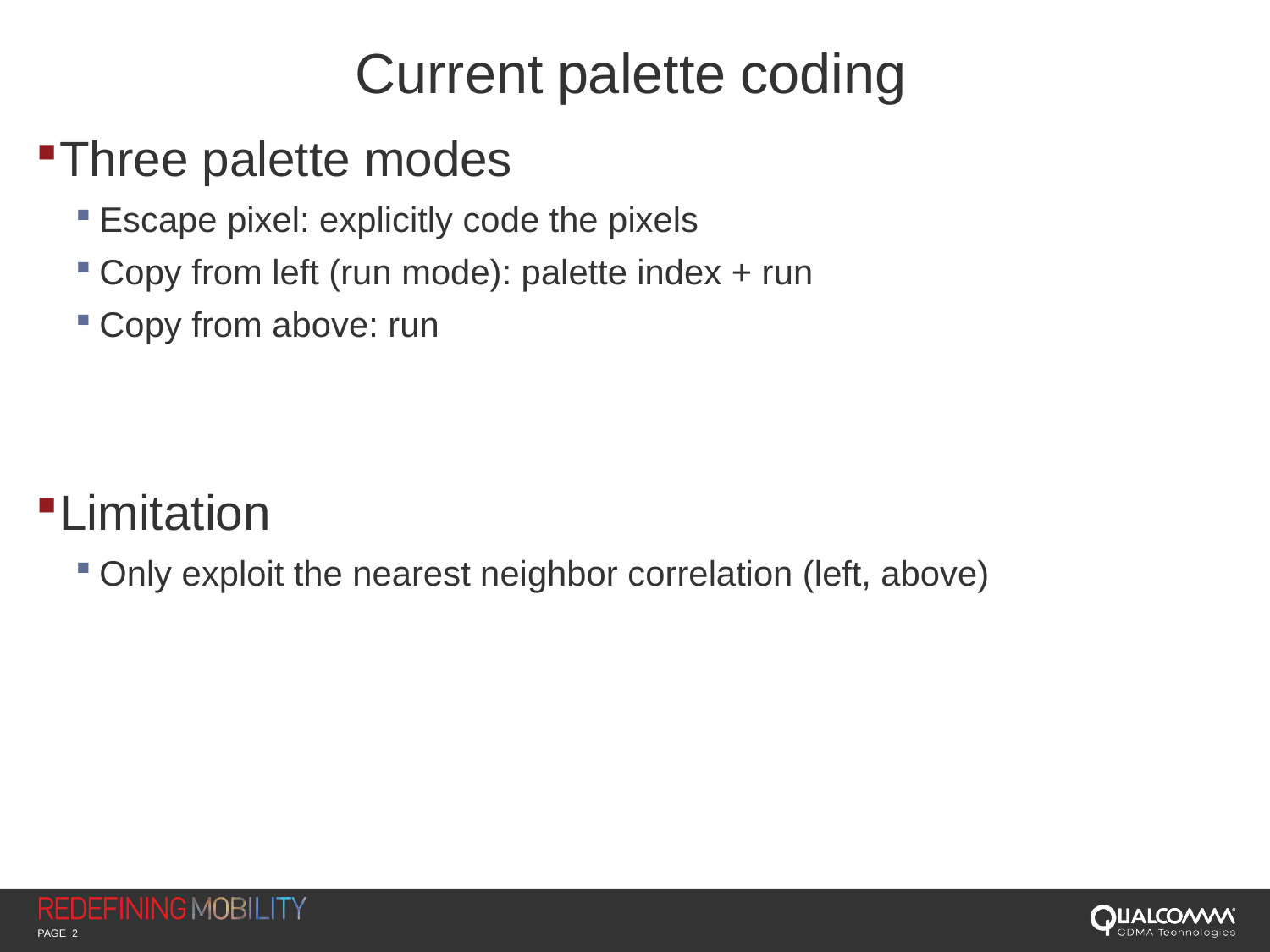

# Current palette coding
Three palette modes
Escape pixel: explicitly code the pixels
Copy from left (run mode): palette index + run
Copy from above: run

Limitation
Only exploit the nearest neighbor correlation (left, above)